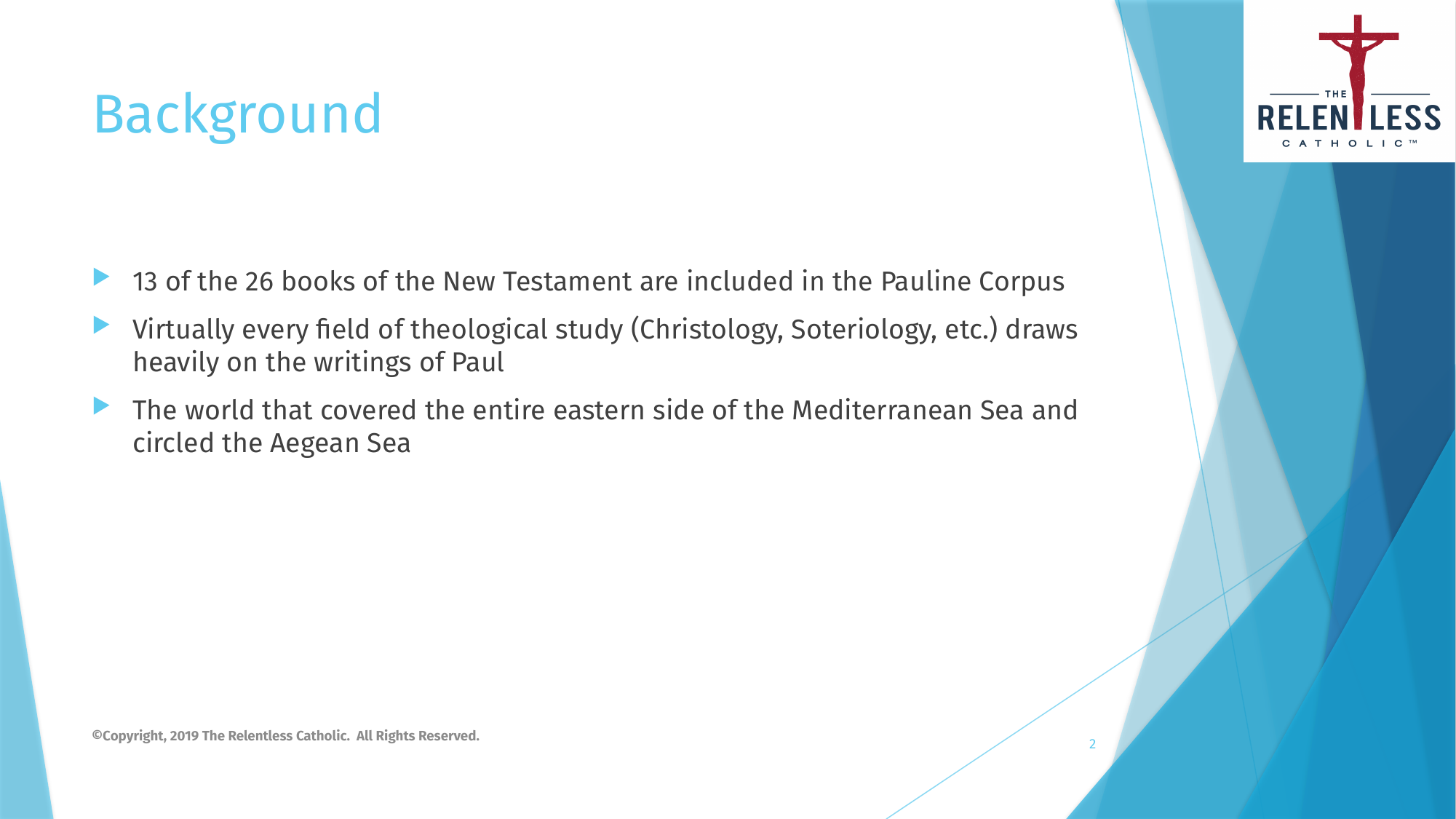

# Background
13 of the 26 books of the New Testament are included in the Pauline Corpus
Virtually every field of theological study (Christology, Soteriology, etc.) draws heavily on the writings of Paul
The world that covered the entire eastern side of the Mediterranean Sea and circled the Aegean Sea

©Copyright, 2019 The Relentless Catholic.  All Rights Reserved.

2